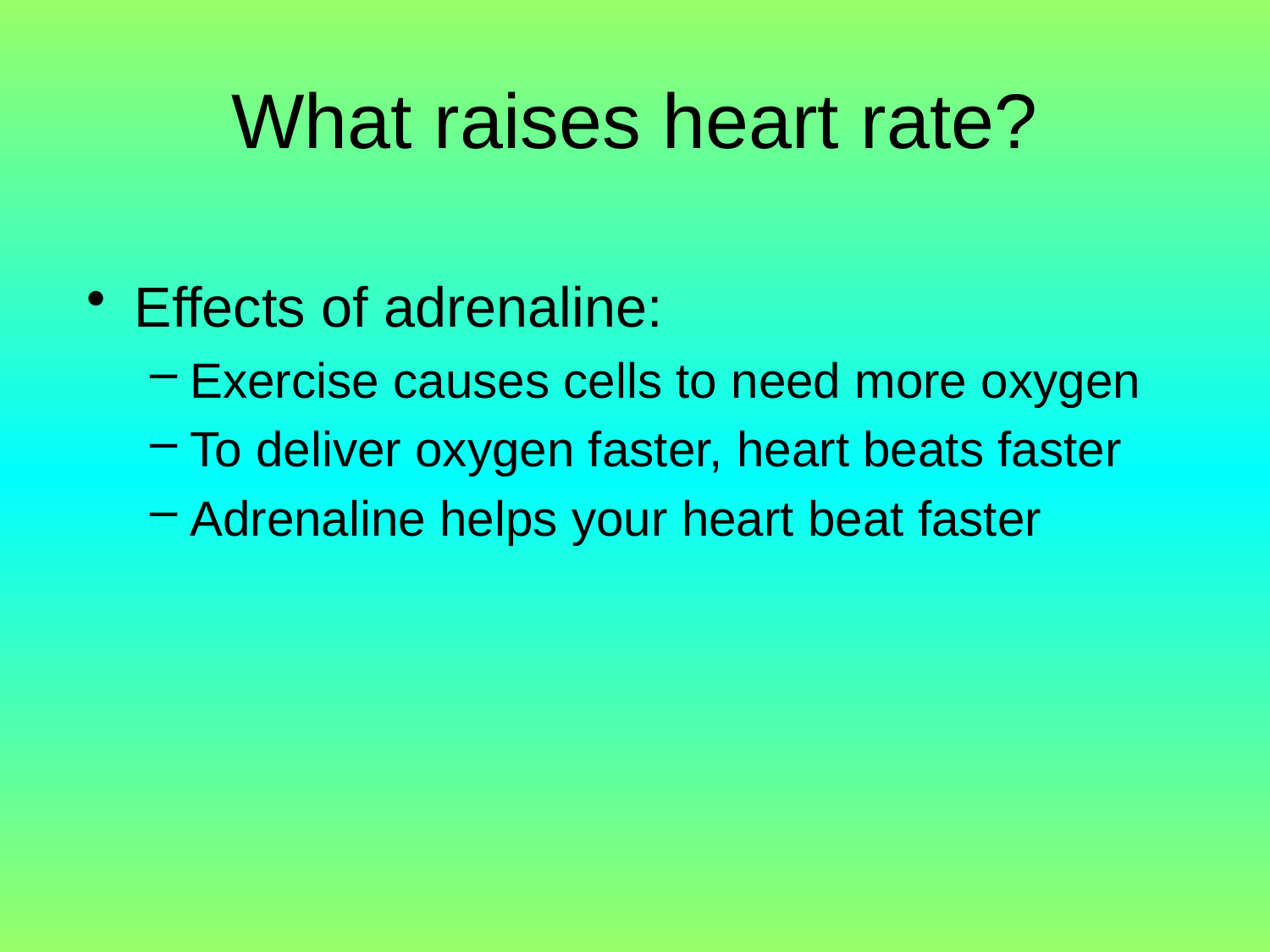

# What raises heart rate?
Effects of adrenaline:
Exercise causes cells to need more oxygen
To deliver oxygen faster, heart beats faster
Adrenaline helps your heart beat faster